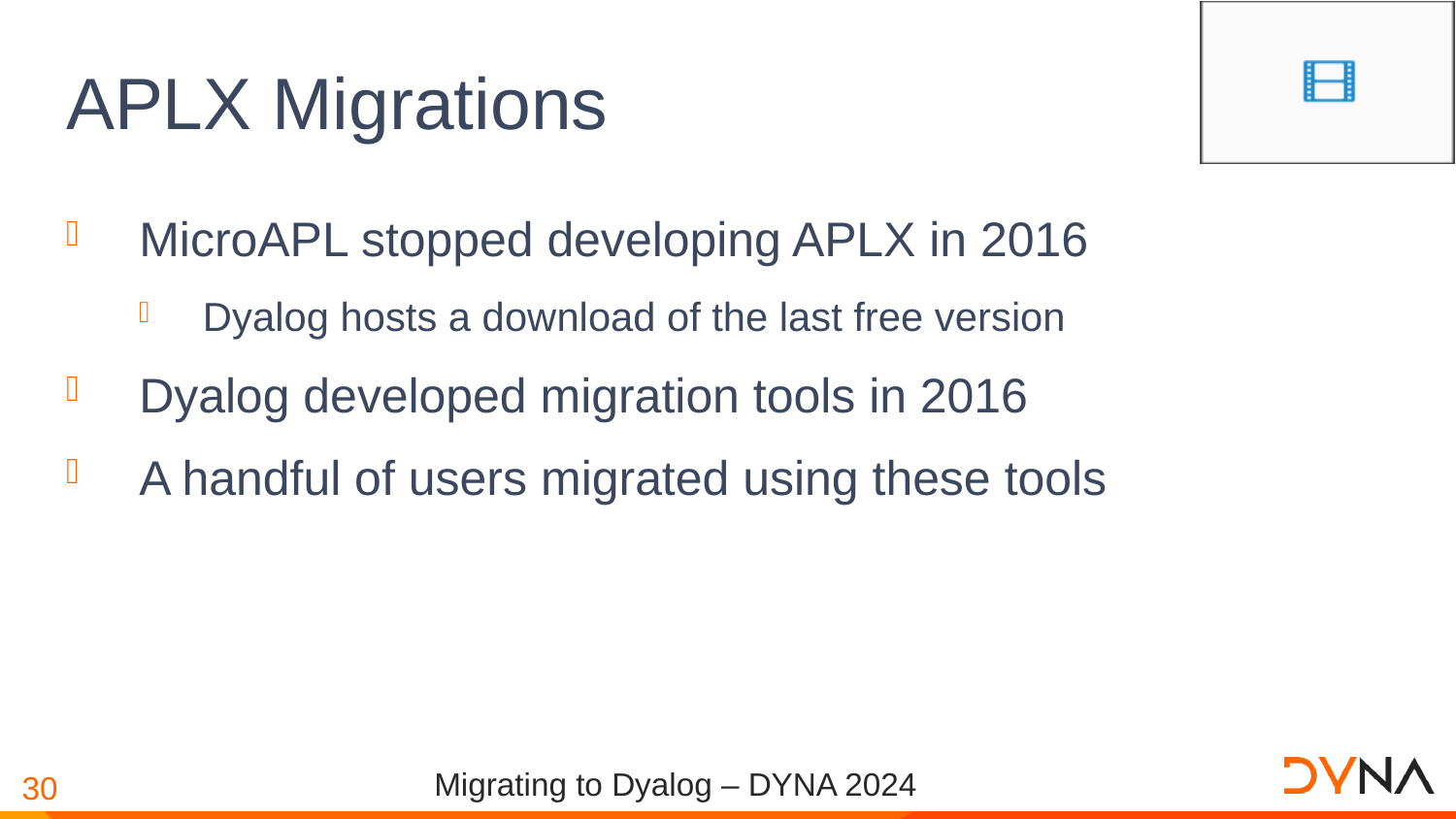

# APLX Migrations
MicroAPL stopped developing APLX in 2016
Dyalog hosts a download of the last free version
Dyalog developed migration tools in 2016
A handful of users migrated using these tools